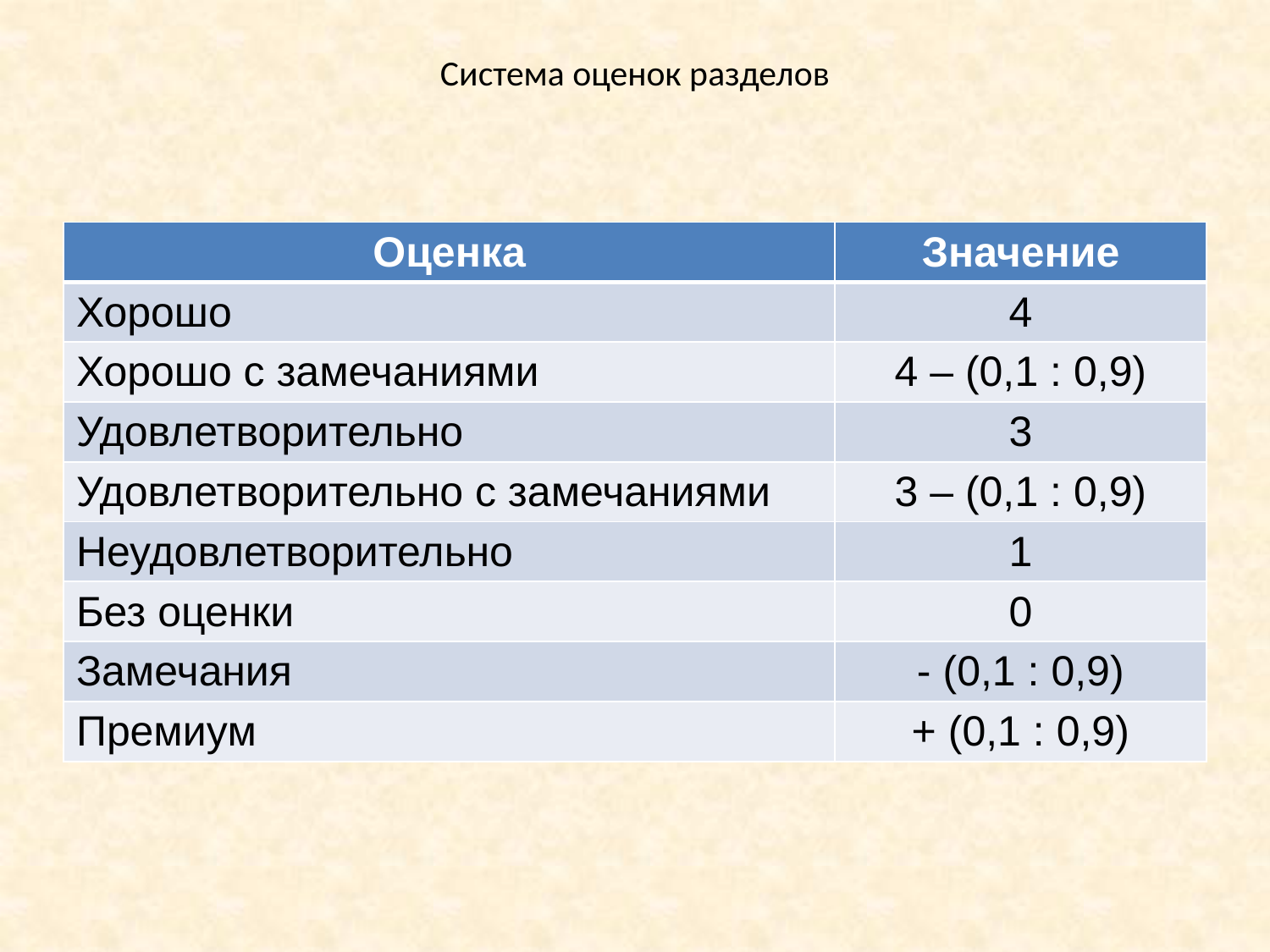

# Система оценок разделов
| Оценка | Значение |
| --- | --- |
| Хорошо | 4 |
| Хорошо с замечаниями | 4 – (0,1 : 0,9) |
| Удовлетворительно | 3 |
| Удовлетворительно с замечаниями | 3 – (0,1 : 0,9) |
| Неудовлетворительно | 1 |
| Без оценки | 0 |
| Замечания | - (0,1 : 0,9) |
| Премиум | + (0,1 : 0,9) |